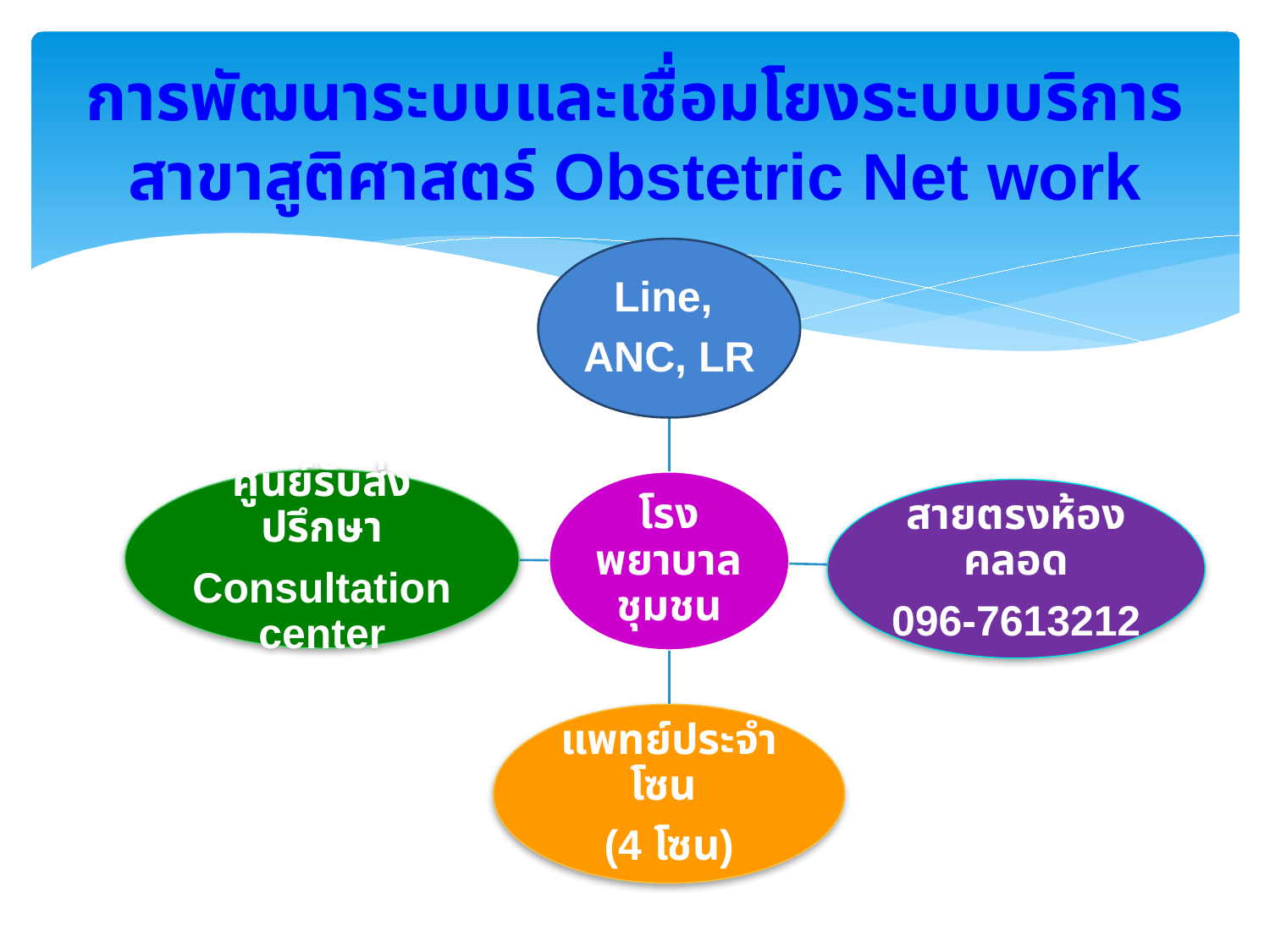

# การพัฒนาระบบและเชื่อมโยงระบบบริการสาขาสูติศาสตร์ Obstetric Net work
โรงพยาบาลชุมชน

Line,
ANC, LR

สายตรงห้องคลอด
096-7613212

แพทย์ประจำโซน
(4 โซน)

ศูนย์รับส่งปรึกษา
Consultation center